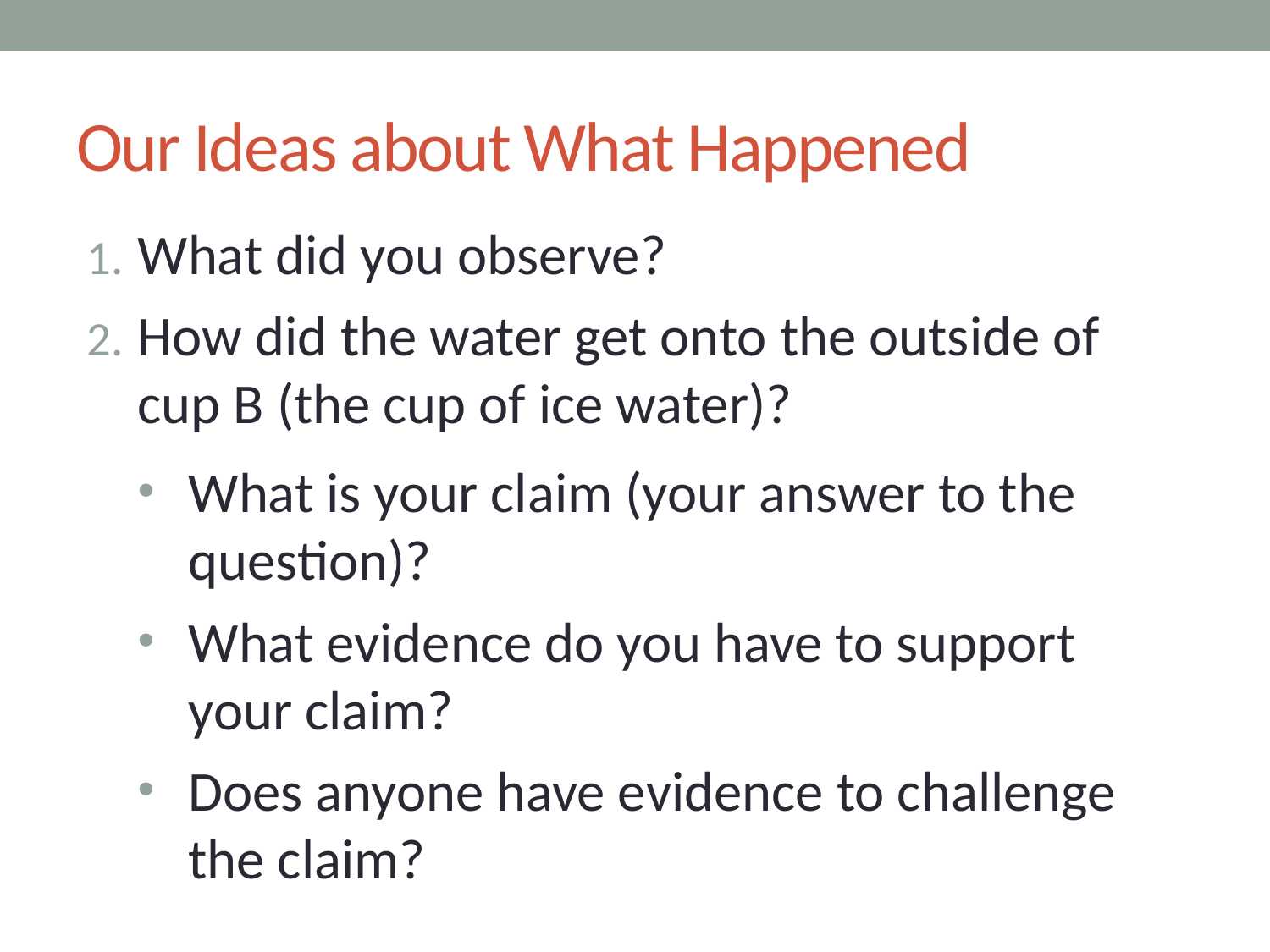

# Our Ideas about What Happened
What did you observe?
How did the water get onto the outside of
cup B (the cup of ice water)?
What is your claim (your answer to the question)?
What evidence do you have to support
your claim?
Does anyone have evidence to challenge the claim?